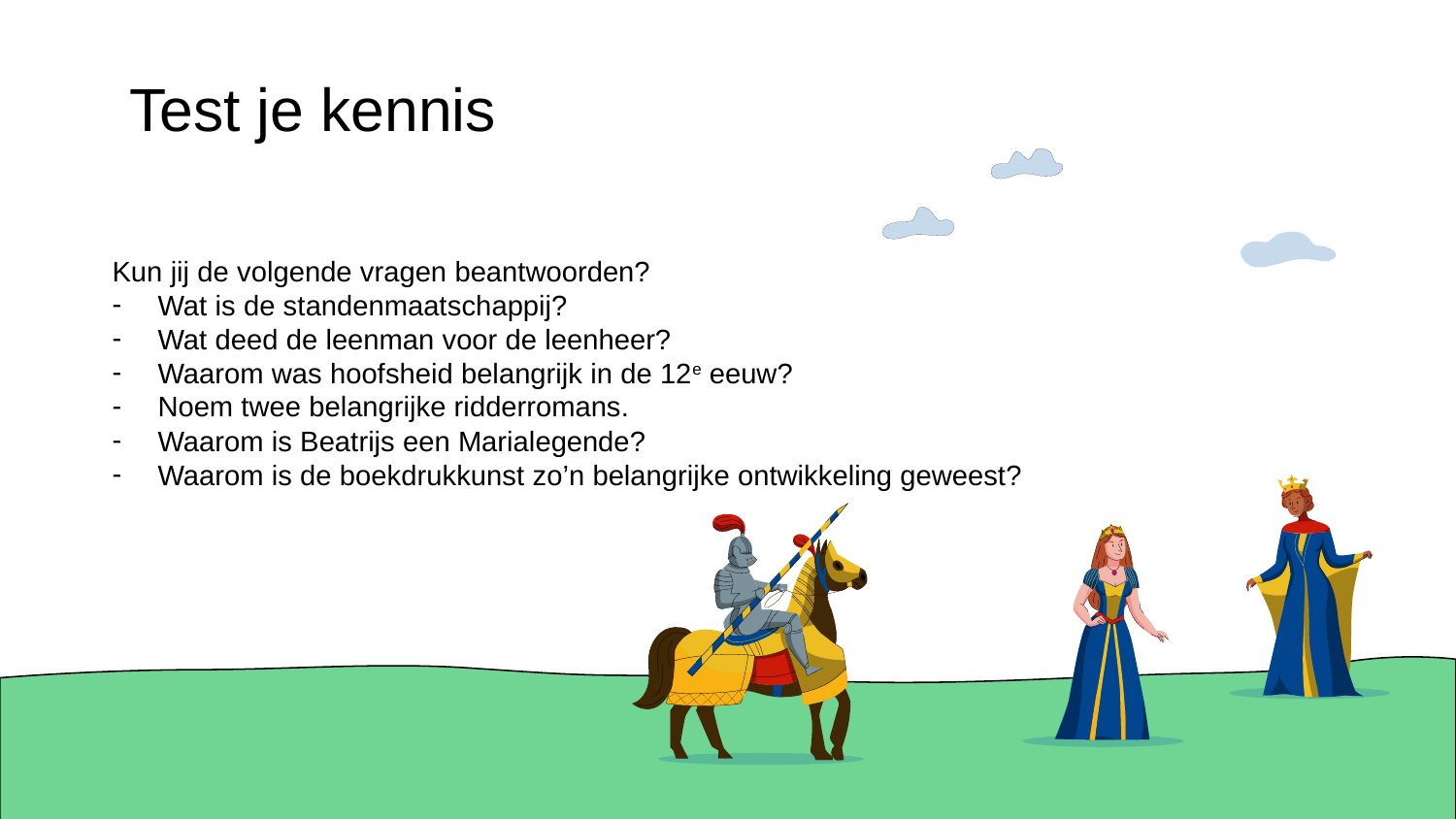

# Test je kennis

Kun jij de volgende vragen beantwoorden?
Wat is de standenmaatschappij?
Wat deed de leenman voor de leenheer?
Waarom was hoofsheid belangrijk in de 12e eeuw?
Noem twee belangrijke ridderromans.
Waarom is Beatrijs een Marialegende?
Waarom is de boekdrukkunst zo’n belangrijke ontwikkeling geweest?